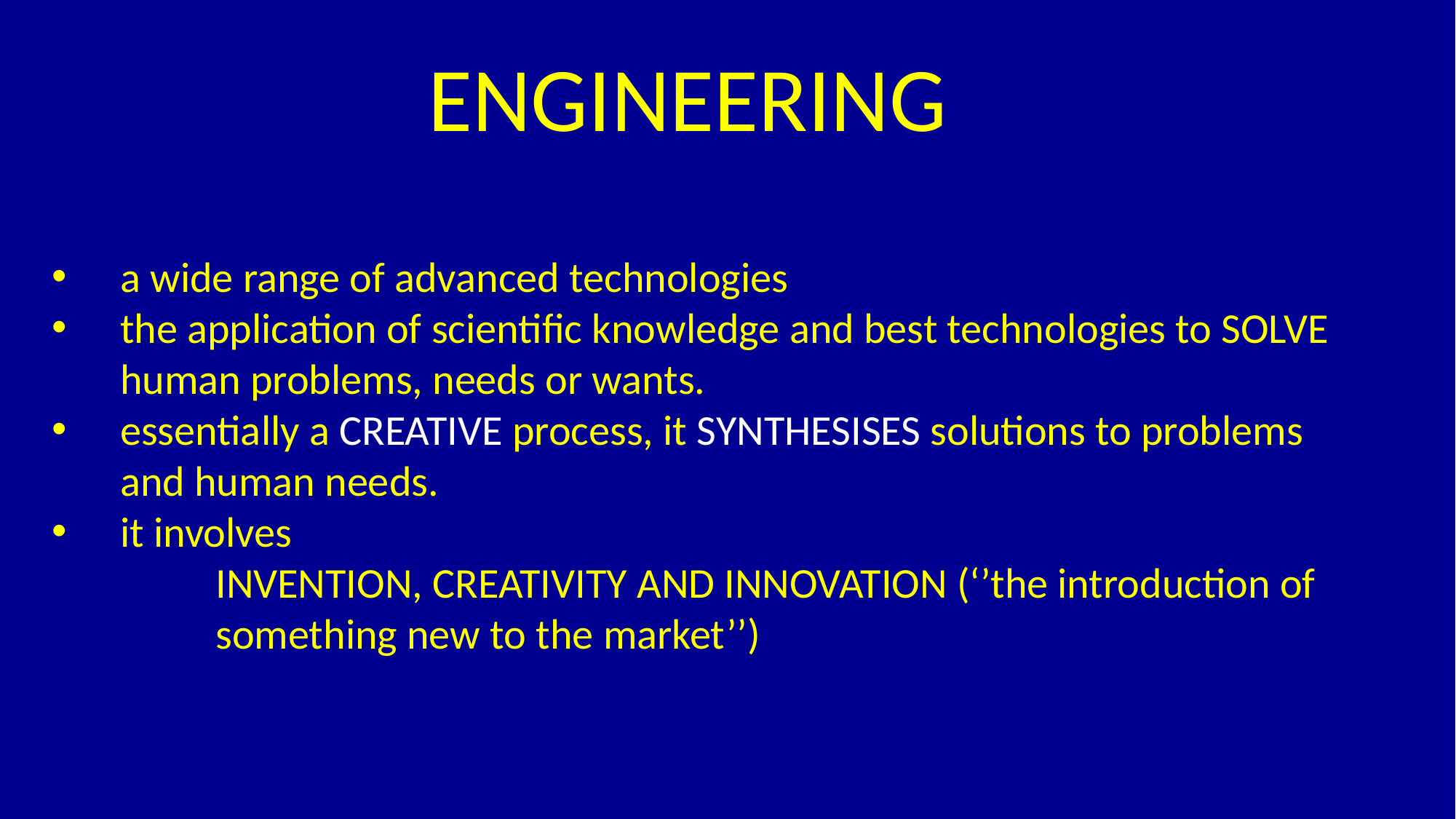

# ENGINEERING
a wide range of advanced technologies
the application of scientific knowledge and best technologies to SOLVE human problems, needs or wants.
essentially a CREATIVE process, it SYNTHESISES solutions to problems and human needs.
it involves
	INVENTION, CREATIVITY AND INNOVATION (‘’the introduction of 	something new to the market’’)